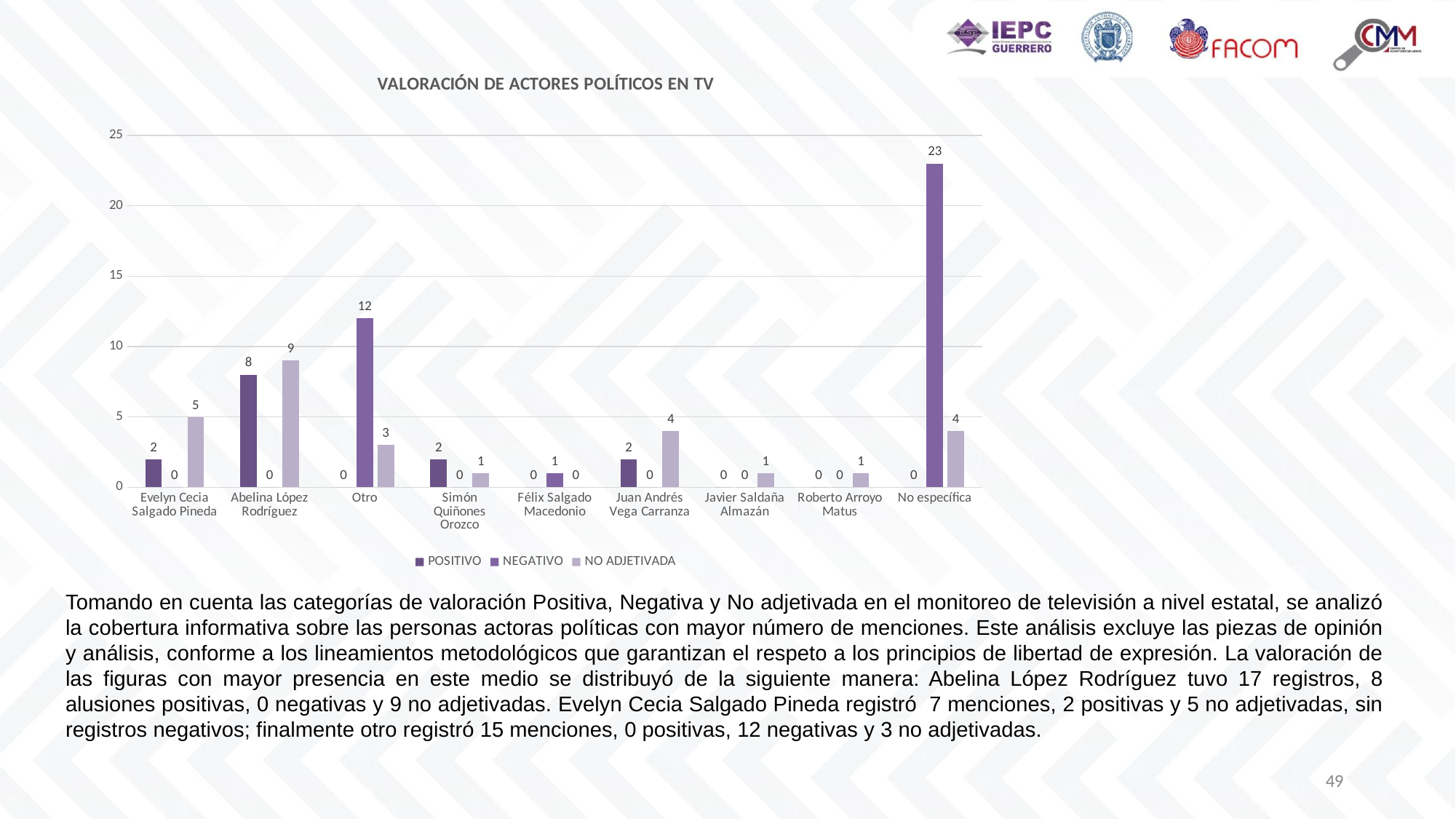

### Chart: VALORACIÓN DE ACTORES POLÍTICOS EN TV

| Category | POSITIVO | NEGATIVO | NO ADJETIVADA |
|---|---|---|---|
| Evelyn Cecia Salgado Pineda | 2.0 | 0.0 | 5.0 |
| Abelina López Rodríguez | 8.0 | 0.0 | 9.0 |
| Otro | 0.0 | 12.0 | 3.0 |
| Simón Quiñones Orozco | 2.0 | 0.0 | 1.0 |
| Félix Salgado Macedonio | 0.0 | 1.0 | 0.0 |
| Juan Andrés Vega Carranza | 2.0 | 0.0 | 4.0 |
| Javier Saldaña Almazán | 0.0 | 0.0 | 1.0 |
| Roberto Arroyo Matus | 0.0 | 0.0 | 1.0 |
| No específica | 0.0 | 23.0 | 4.0 |
Tomando en cuenta las categorías de valoración Positiva, Negativa y No adjetivada en el monitoreo de televisión a nivel estatal, se analizó la cobertura informativa sobre las personas actoras políticas con mayor número de menciones. Este análisis excluye las piezas de opinión y análisis, conforme a los lineamientos metodológicos que garantizan el respeto a los principios de libertad de expresión. La valoración de las figuras con mayor presencia en este medio se distribuyó de la siguiente manera: Abelina López Rodríguez tuvo 17 registros, 8 alusiones positivas, 0 negativas y 9 no adjetivadas. Evelyn Cecia Salgado Pineda registró  7 menciones, 2 positivas y 5 no adjetivadas, sin registros negativos; finalmente otro registró 15 menciones, 0 positivas, 12 negativas y 3 no adjetivadas.
49